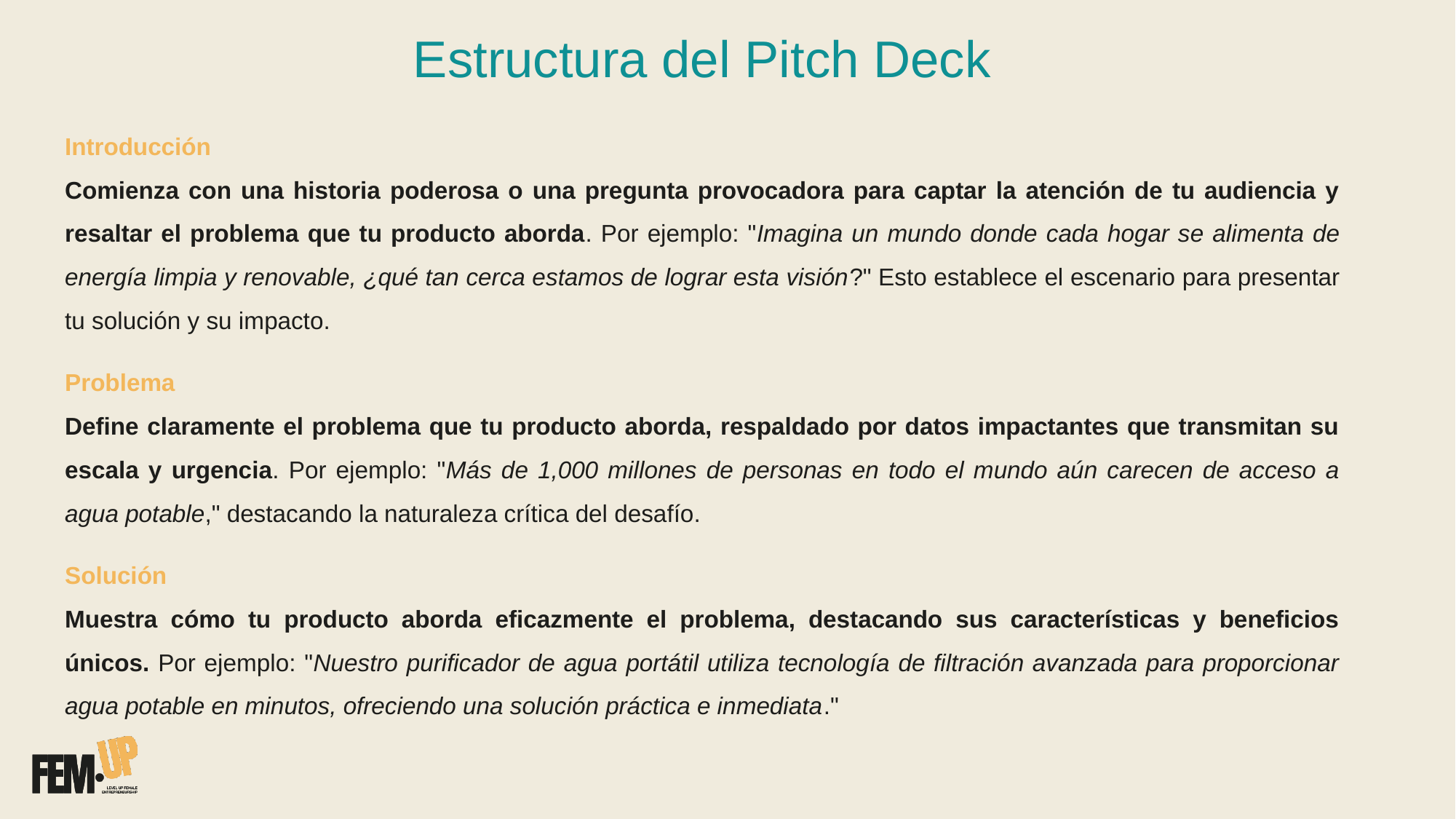

# Estructura del Pitch Deck
Introducción
Comienza con una historia poderosa o una pregunta provocadora para captar la atención de tu audiencia y resaltar el problema que tu producto aborda. Por ejemplo: "Imagina un mundo donde cada hogar se alimenta de energía limpia y renovable, ¿qué tan cerca estamos de lograr esta visión?" Esto establece el escenario para presentar tu solución y su impacto.
Problema
Define claramente el problema que tu producto aborda, respaldado por datos impactantes que transmitan su escala y urgencia. Por ejemplo: "Más de 1,000 millones de personas en todo el mundo aún carecen de acceso a agua potable," destacando la naturaleza crítica del desafío.
Solución
Muestra cómo tu producto aborda eficazmente el problema, destacando sus características y beneficios únicos. Por ejemplo: "Nuestro purificador de agua portátil utiliza tecnología de filtración avanzada para proporcionar agua potable en minutos, ofreciendo una solución práctica e inmediata."